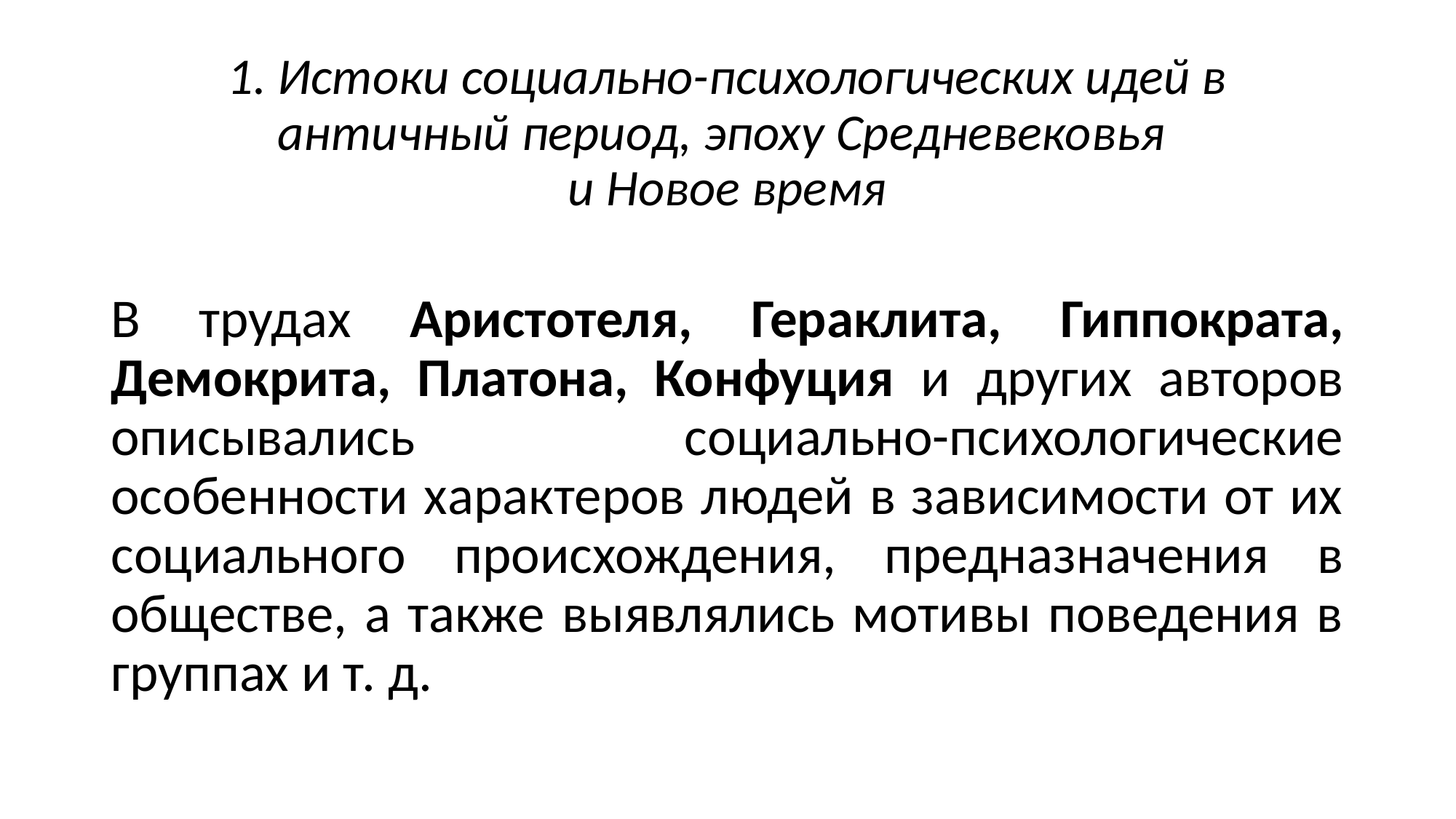

# 1. Истоки социально-психологических идей в античный период, эпоху Средневековья и Новое время
В трудах Аристотеля, Гераклита, Гиппократа, Демокрита, Платона, Конфуция и других авторов описывались социально-психологические особенности характеров людей в зависимости от их социального происхождения, предназначения в обществе, а также выявлялись мотивы поведения в группах и т. д.